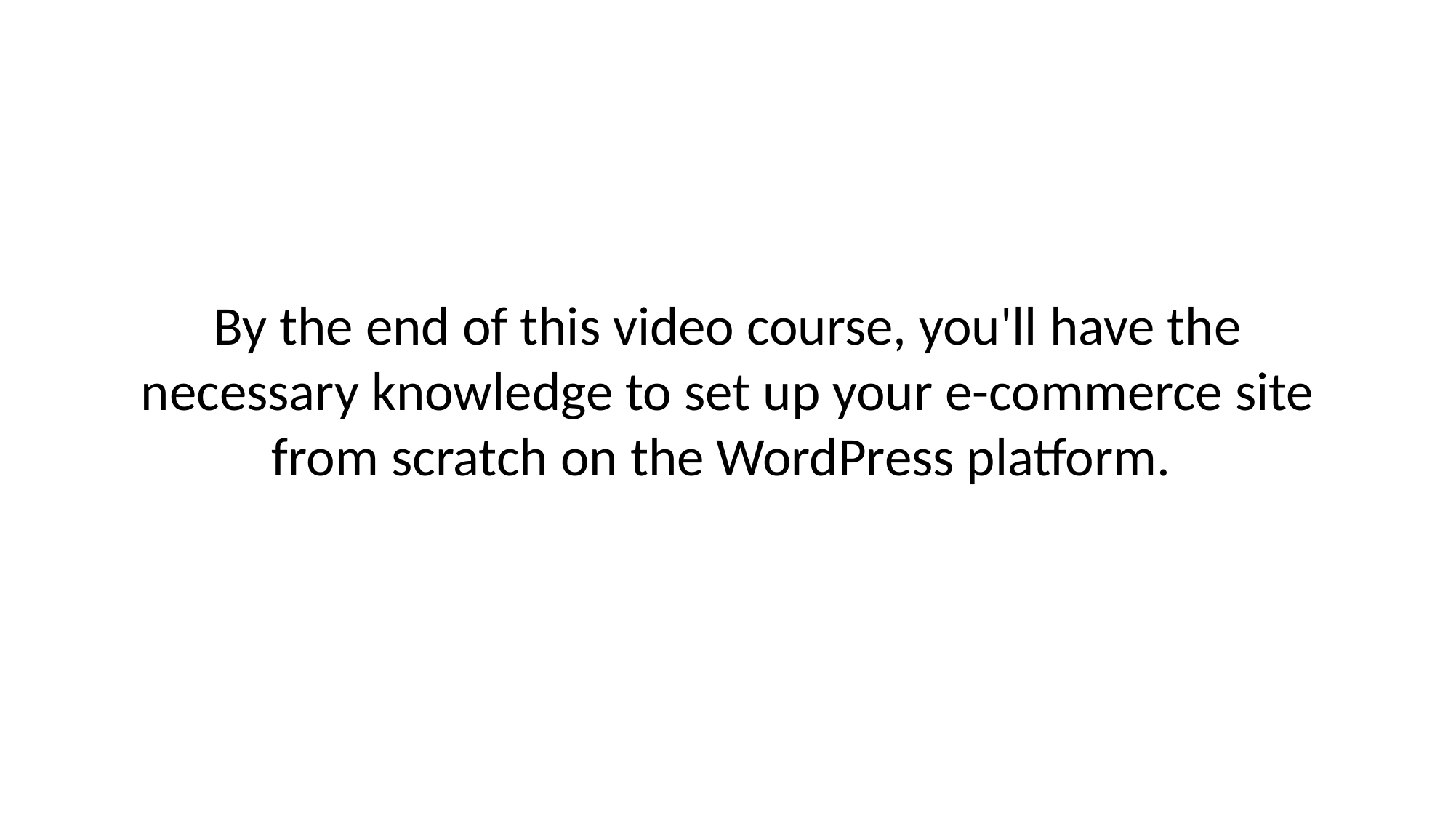

# By the end of this video course, you'll have the necessary knowledge to set up your e-commerce site from scratch on the WordPress platform.